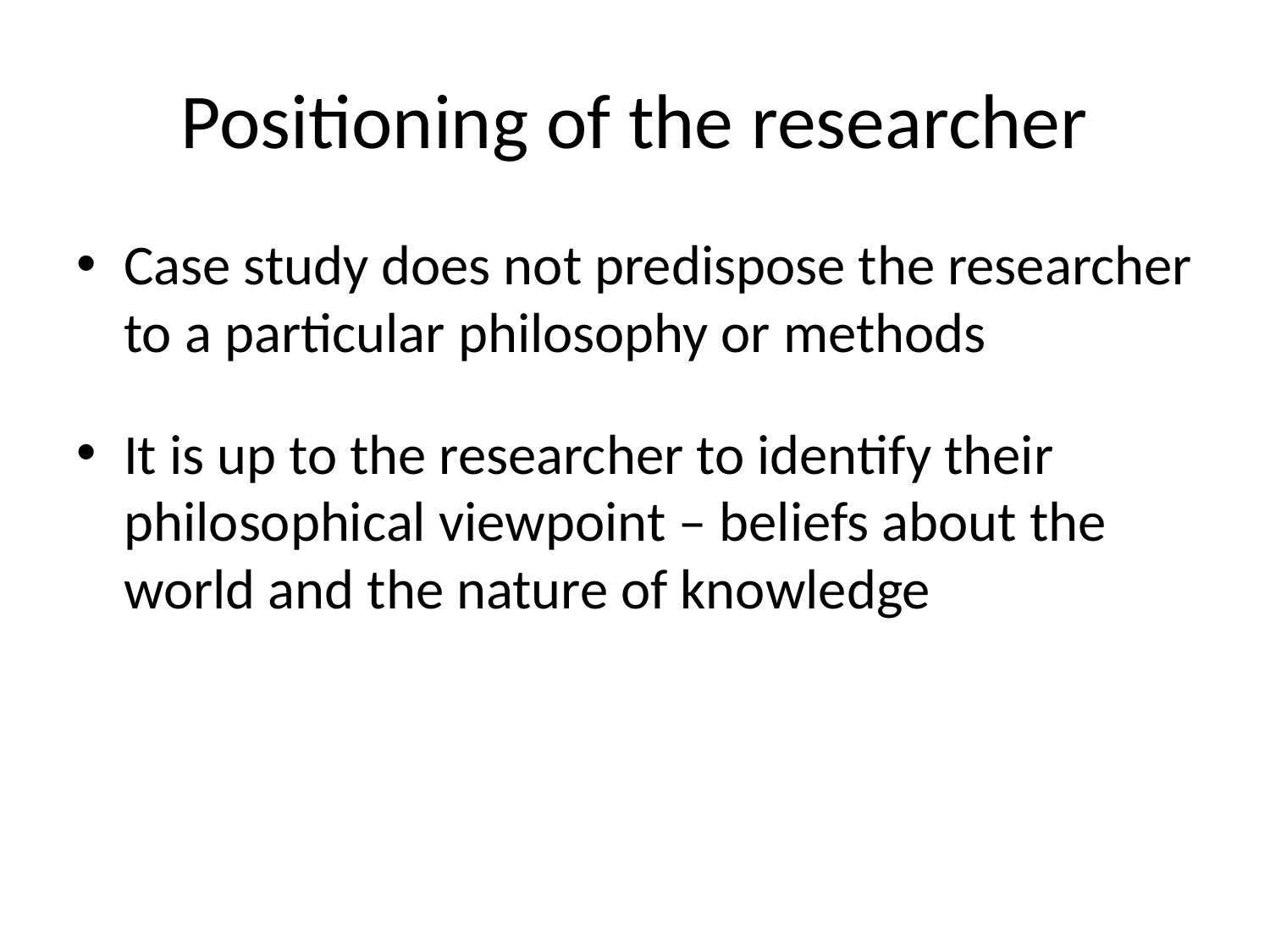

# Positioning of the researcher
Case study does not predispose the researcher to a particular philosophy or methods
It is up to the researcher to identify their philosophical viewpoint – beliefs about the world and the nature of knowledge